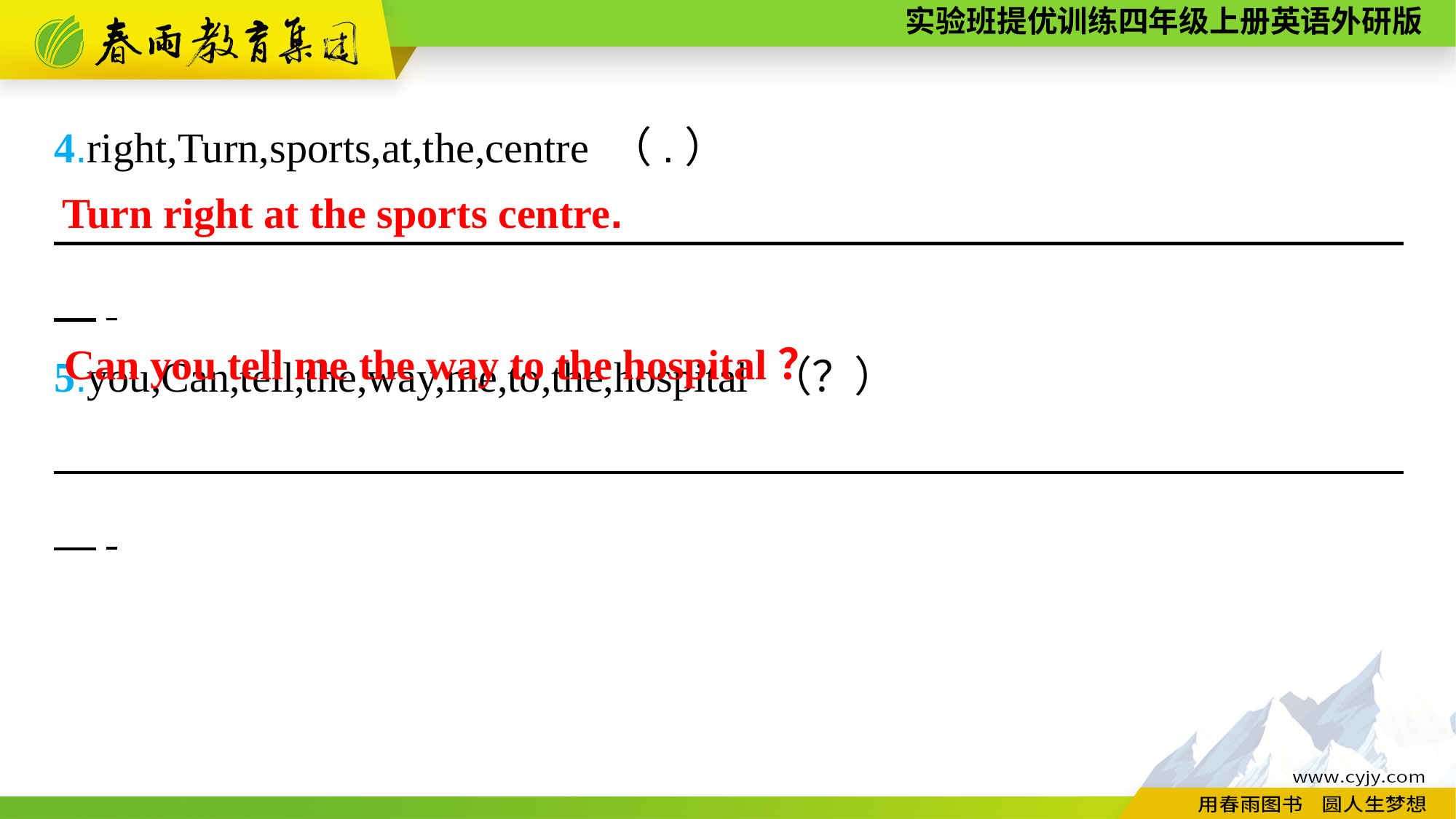

4.right,Turn,sports,at,the,centre （.）
　　　　　　  　　　　　　　　　　　　　　　　　　　　　　　　　.
5.you,Can,tell,the,way,me,to,the,hospital （？）
　　　　　　  　　　　　　　　　　　　　　　　　　　　　　　　　.
Turn right at the sports centre.
Can you tell me the way to the hospital？